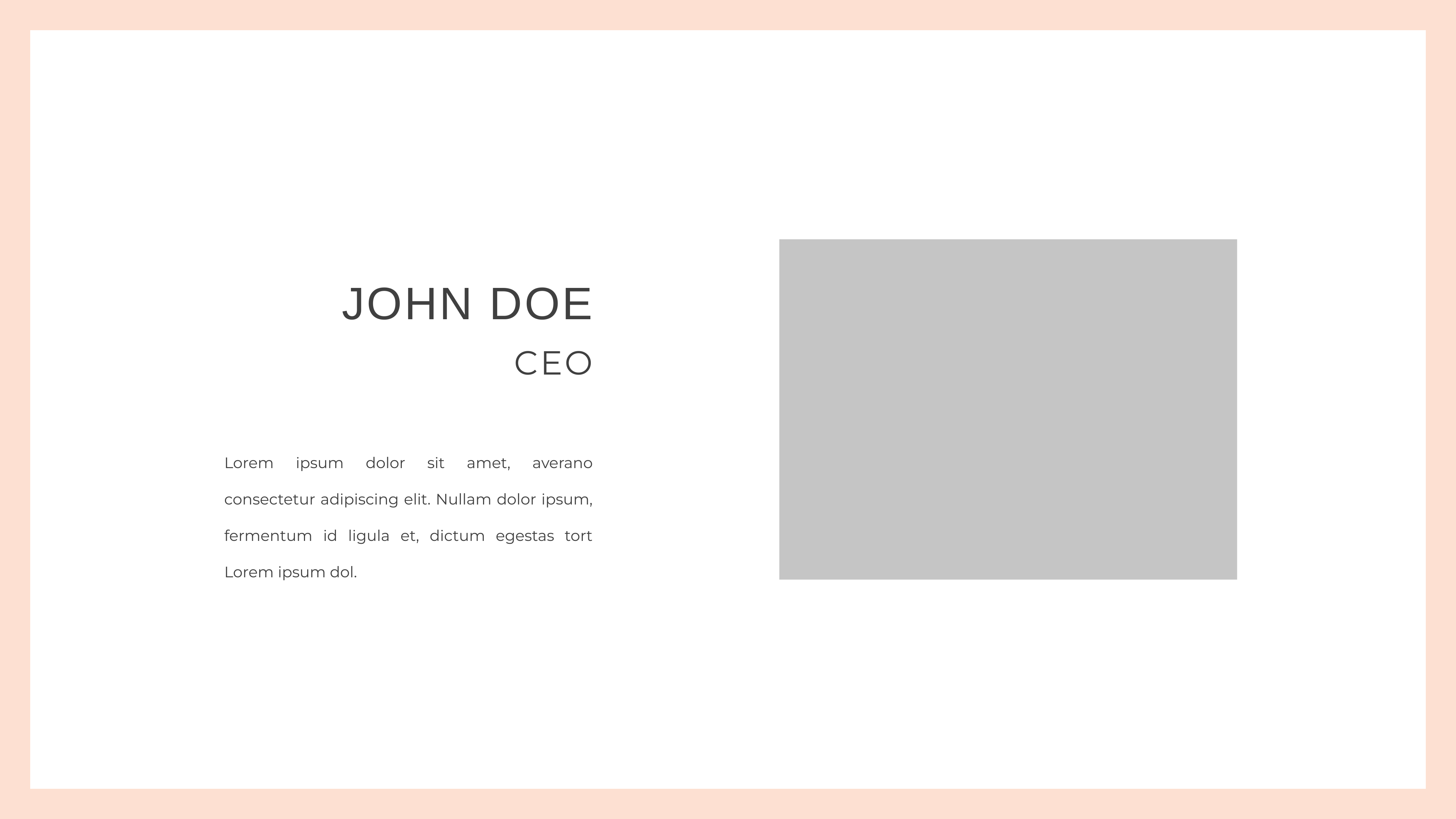

JOHN DOE
CEO
Lorem ipsum dolor sit amet, averano consectetur adipiscing elit. Nullam dolor ipsum, fermentum id ligula et, dictum egestas tort Lorem ipsum dol.